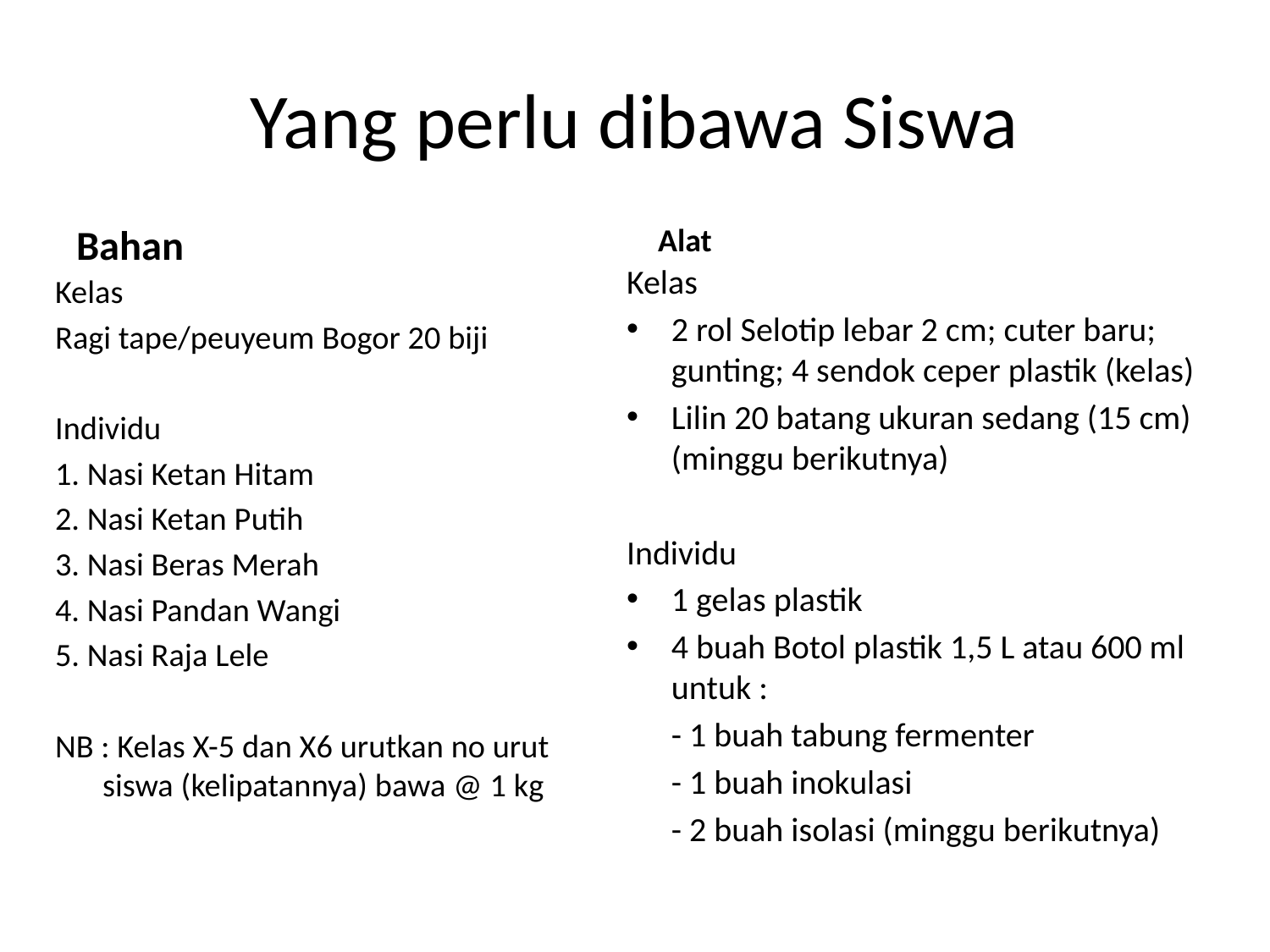

# Yang perlu dibawa Siswa
Bahan
Alat
Kelas
2 rol Selotip lebar 2 cm; cuter baru; gunting; 4 sendok ceper plastik (kelas)
Lilin 20 batang ukuran sedang (15 cm) (minggu berikutnya)

Individu
1 gelas plastik
4 buah Botol plastik 1,5 L atau 600 ml untuk :
	- 1 buah tabung fermenter
	- 1 buah inokulasi
	- 2 buah isolasi (minggu berikutnya)

Kelas
Ragi tape/peuyeum Bogor 20 biji

Individu
1. Nasi Ketan Hitam
2. Nasi Ketan Putih
3. Nasi Beras Merah
4. Nasi Pandan Wangi
5. Nasi Raja Lele

NB : Kelas X-5 dan X6 urutkan no urut siswa (kelipatannya) bawa @ 1 kg